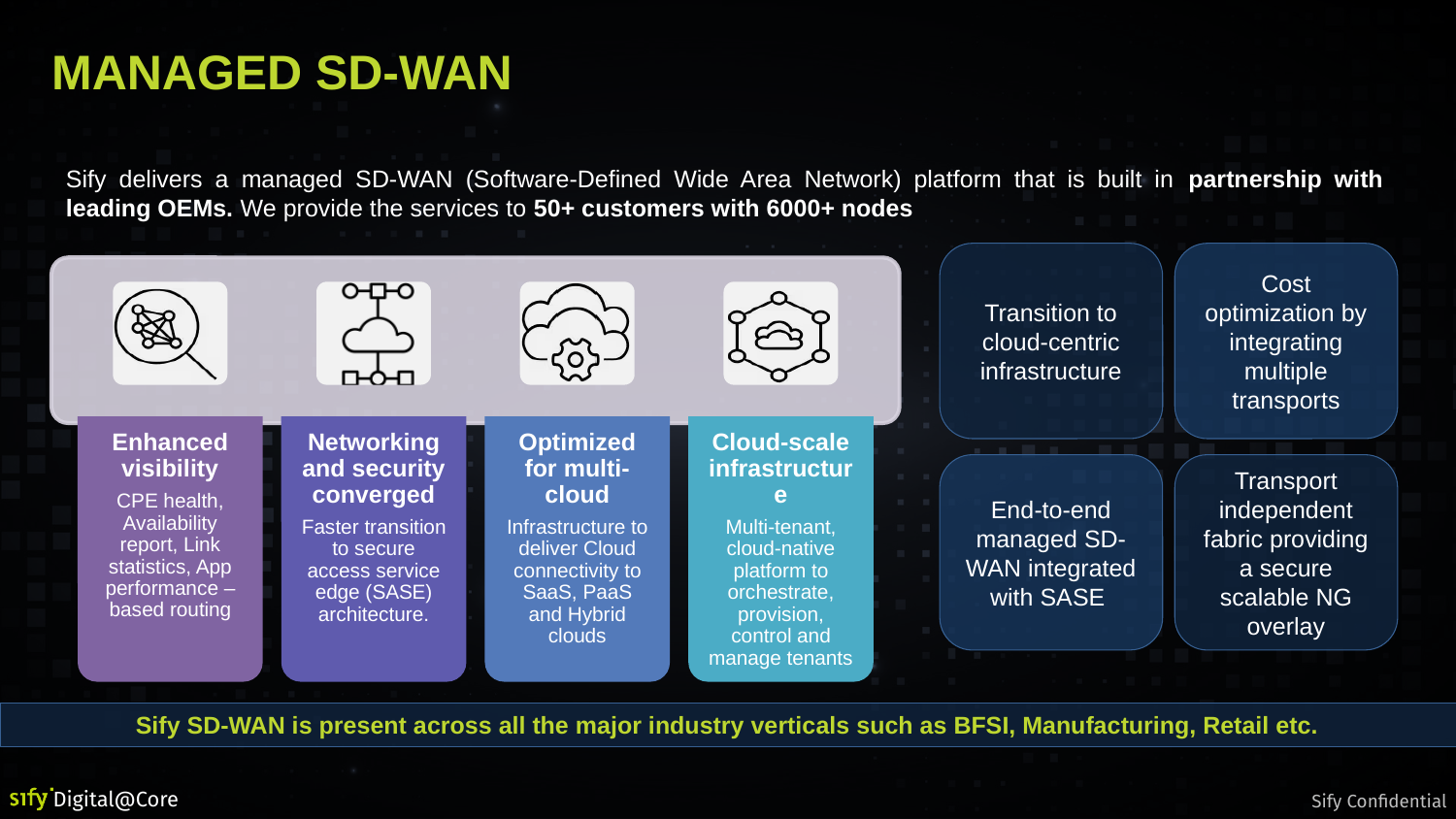

# MANAGED SD-WAN
Sify delivers a managed SD-WAN (Software-Defined Wide Area Network) platform that is built in partnership with leading OEMs. We provide the services to 50+ customers with 6000+ nodes
Enhanced visibility
CPE health, Availability report, Link statistics, App performance – based routing
Networking and security converged
Faster transition to secure access service edge (SASE) architecture.
Optimized for multi-cloud
Infrastructure to deliver Cloud connectivity to SaaS, PaaS and Hybrid clouds
Cloud-scale infrastructure
Multi-tenant, cloud-native platform to orchestrate, provision, control and manage tenants
Transition to cloud-centric infrastructure
Cost optimization by integrating multiple transports
End-to-end managed SD-WAN integrated with SASE
Transport independent fabric providing a secure scalable NG overlay
Sify SD-WAN is present across all the major industry verticals such as BFSI, Manufacturing, Retail etc.